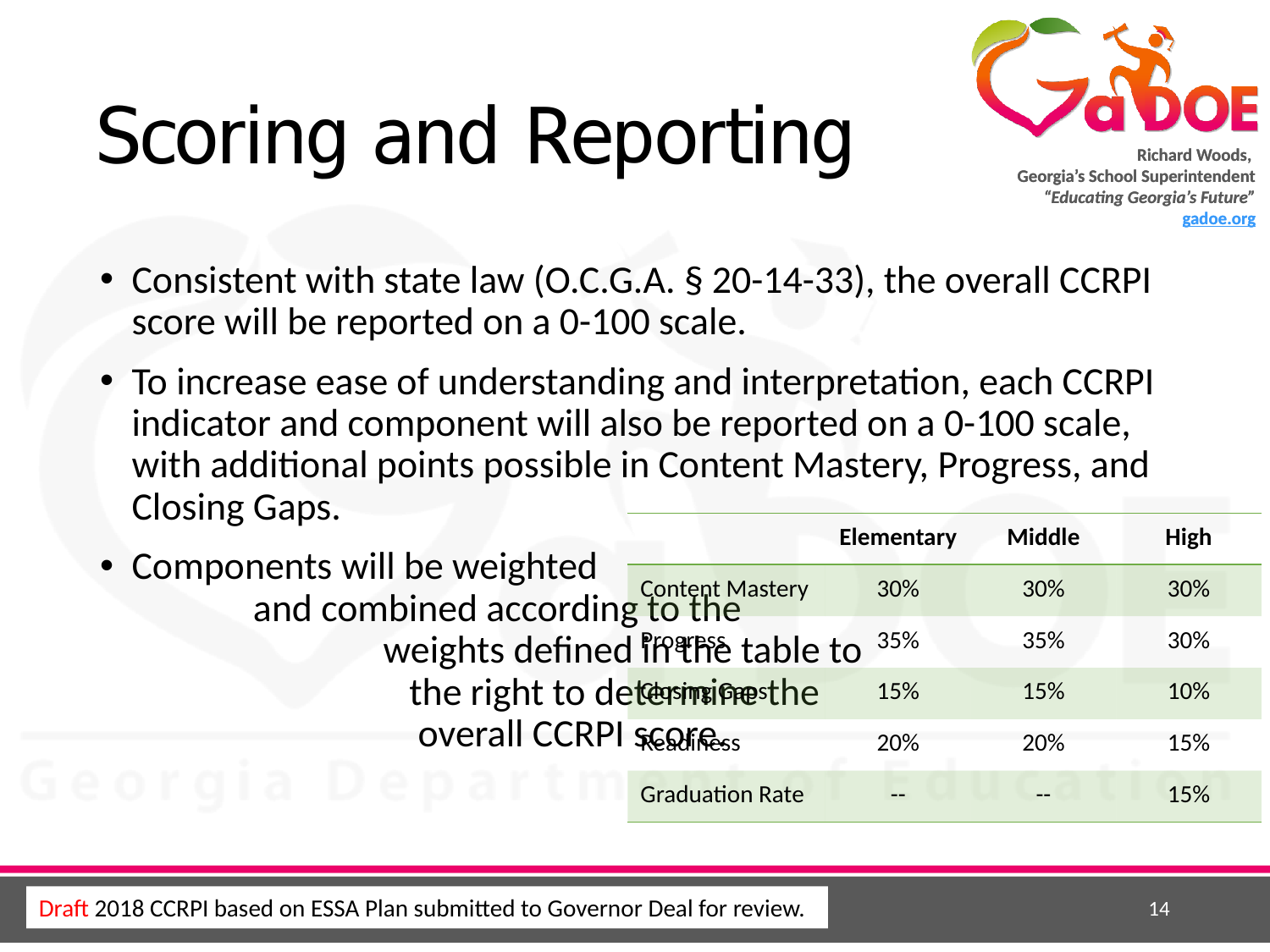

# Scoring and Reporting
Consistent with state law (O.C.G.A. § 20-14-33), the overall CCRPI score will be reported on a 0-100 scale.
To increase ease of understanding and interpretation, each CCRPI indicator and component will also be reported on a 0-100 scale, with additional points possible in Content Mastery, Progress, and Closing Gaps.
Components will be weighted                                                                                and combined according to the                                                                               weights defined in the table to                                                                    the right to determine the                                                                          overall CCRPI score.
|  | Elementary | Middle | High |
| --- | --- | --- | --- |
| Content Mastery | 30% | 30% | 30% |
| Progress | 35% | 35% | 30% |
| Closing Gaps | 15% | 15% | 10% |
| Readiness | 20% | 20% | 15% |
| Graduation Rate | -- | -- | 15% |
14
Draft 2018 CCRPI based on ESSA Plan submitted to Governor Deal for review.